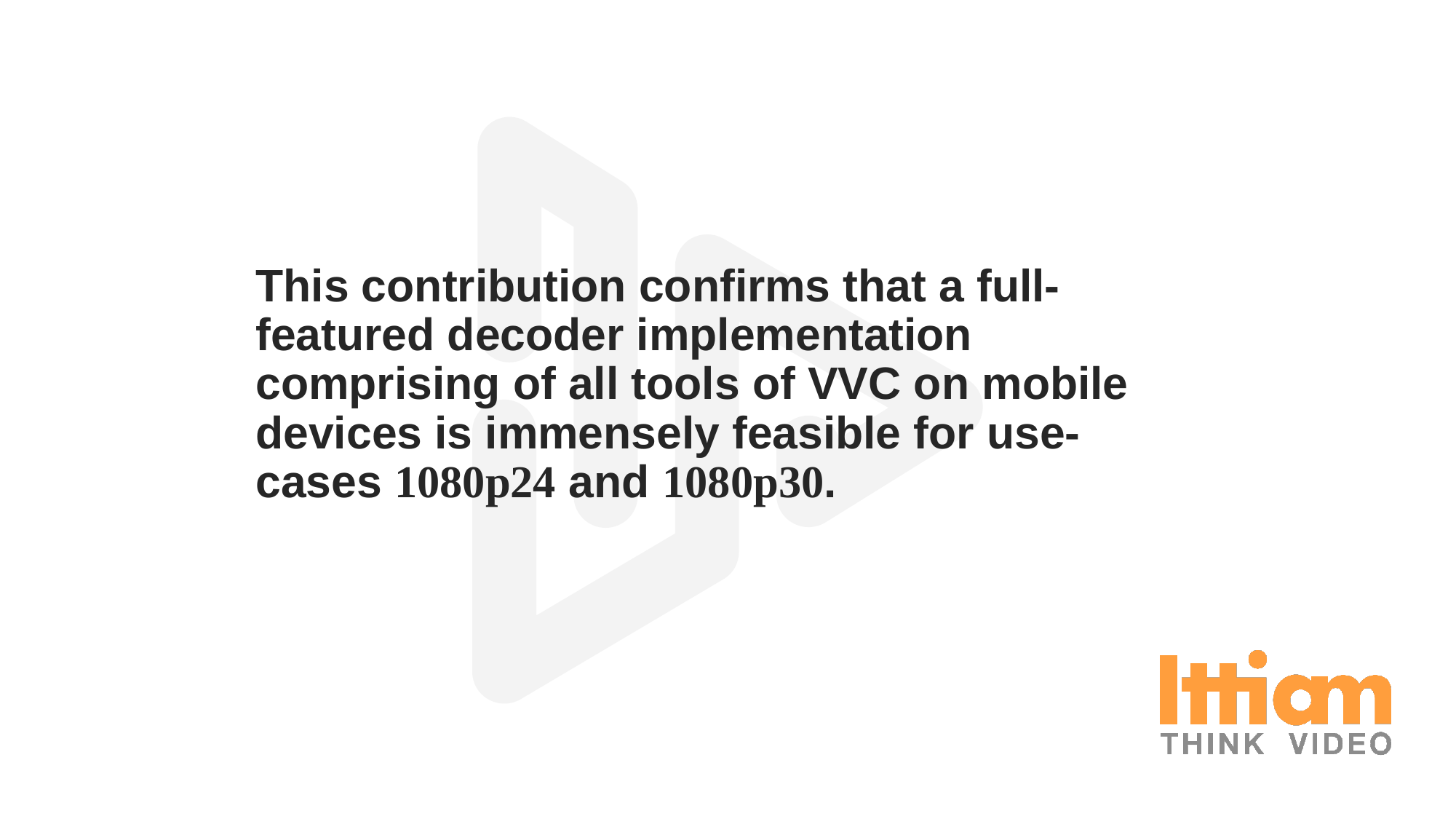

This contribution confirms that a full-featured decoder implementation comprising of all tools of VVC on mobile devices is immensely feasible for use-cases 1080p24 and 1080p30.